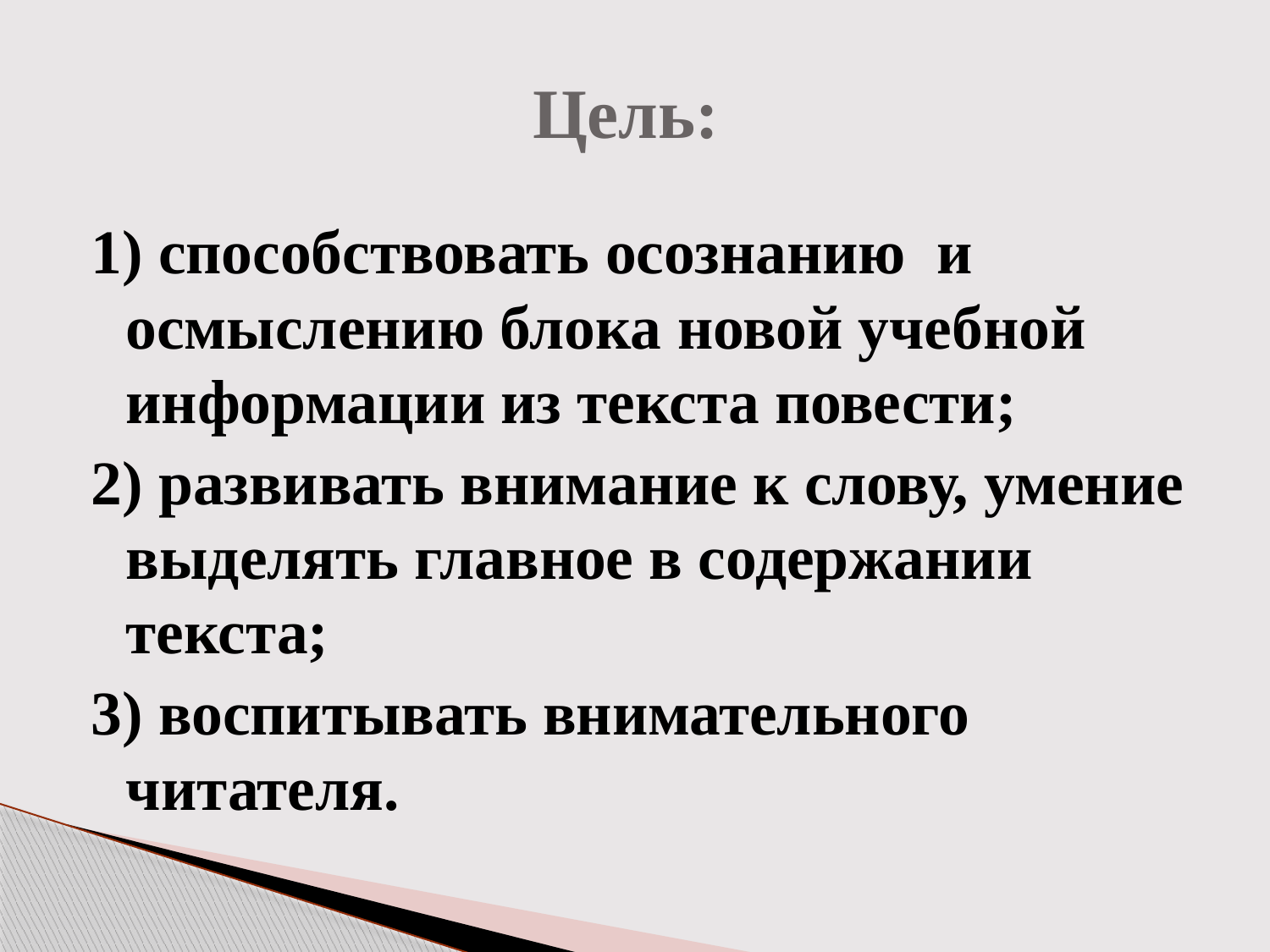

# Цель:
1) способствовать осознанию  и осмыслению блока новой учебной информации из текста повести;
2) развивать внимание к слову, умение выделять главное в содержании текста;
3) воспитывать внимательного читателя.